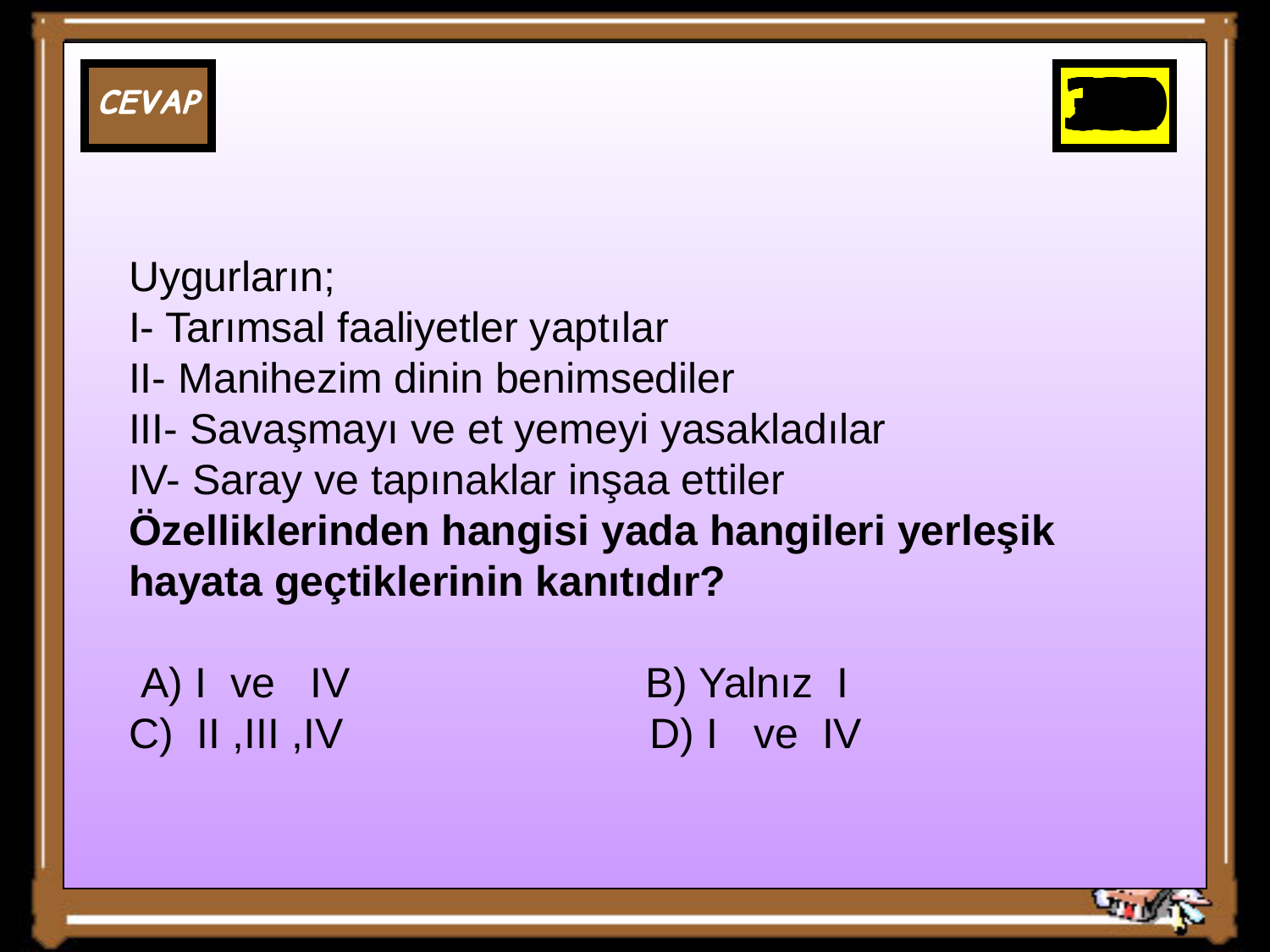

34
35
36
38
25
31
32
33
37
39
0
30
29
28
27
26
24
23
22
21
20
19
18
17
16
15
14
13
12
11
10
9
8
7
6
5
4
3
2
1
40

CEVAP
Uygurların;
I- Tarımsal faaliyetler yaptılar
II- Manihezim dinin benimsediler
III- Savaşmayı ve et yemeyi yasakladılar
IV- Saray ve tapınaklar inşaa ettiler
Özelliklerinden hangisi yada hangileri yerleşik hayata geçtiklerinin kanıtıdır?

 A) I  ve   IV                         B) Yalnız  I
C)  II ,III ,IV                          D) I   ve  IV